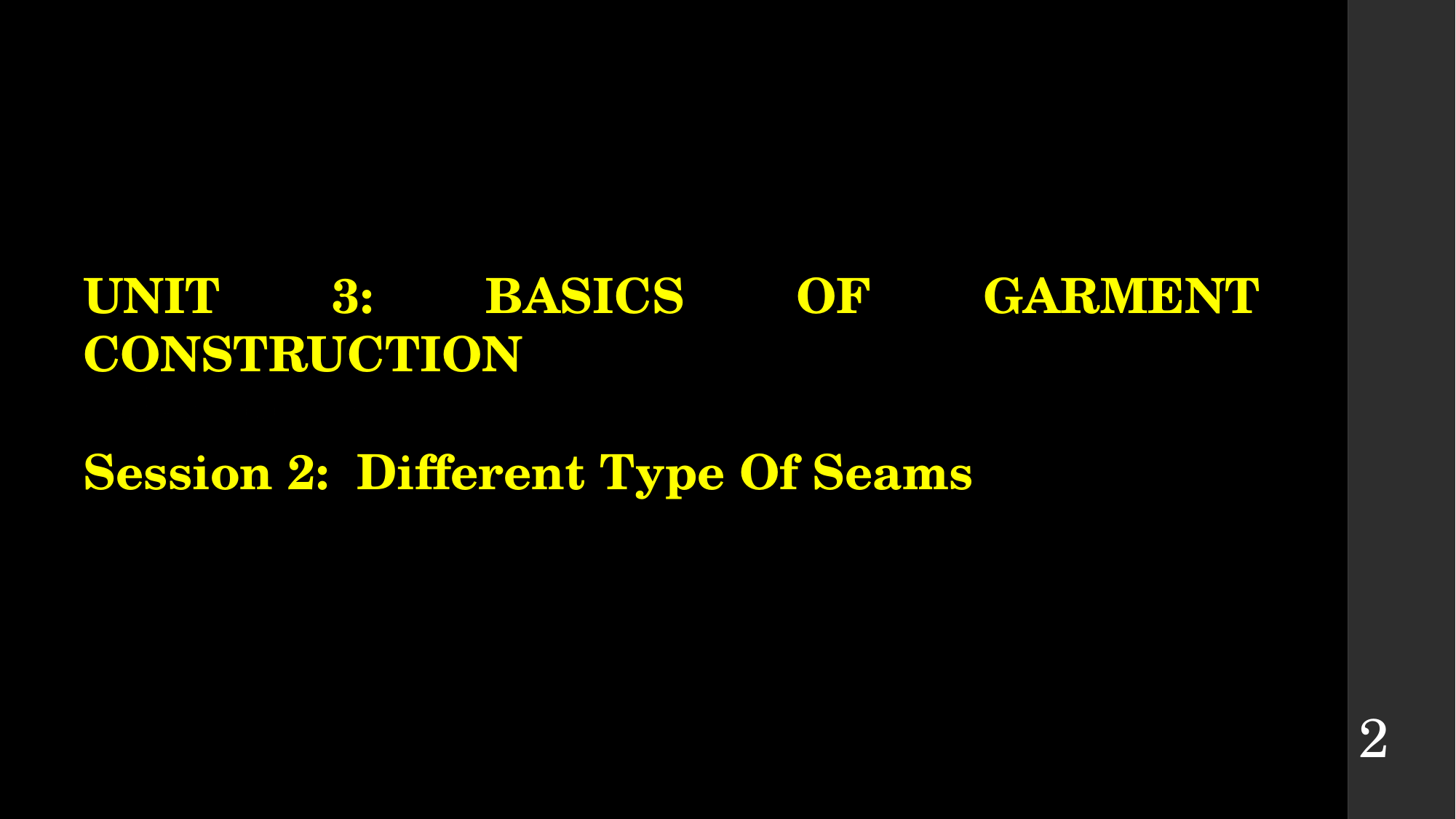

UNIT 3: BASICS OF GARMENT CONSTRUCTION

Session 2:  Different Type Of Seams
2